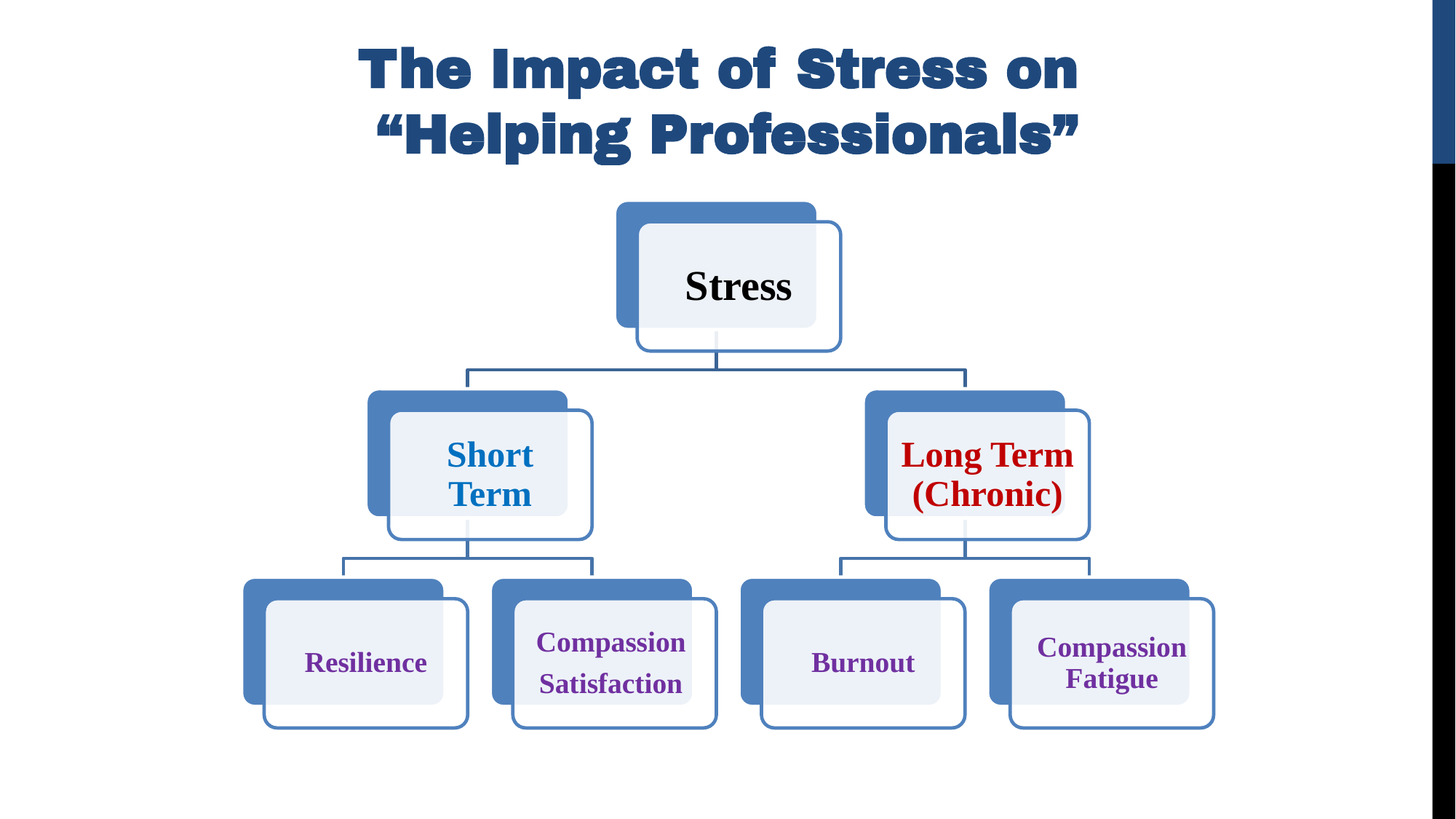

The Impact of Stress on
“Helping Professionals”

Stress

Short Term
Long Term (Chronic)

Resilience
Compassion
Satisfaction
Burnout
Compassion Fatigue